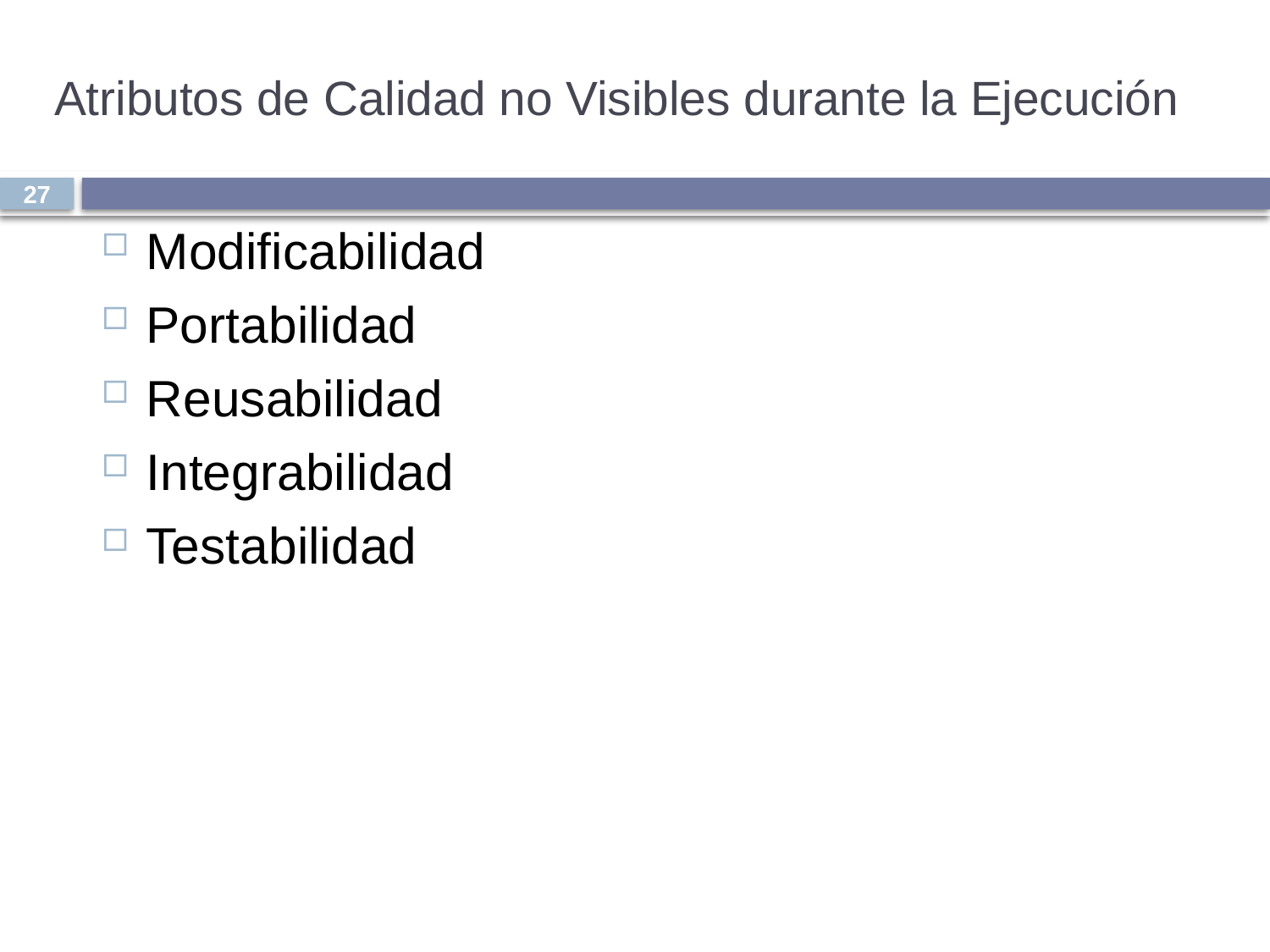

# Atributos de Calidad no Visibles durante la Ejecución
27
Modificabilidad
Portabilidad
Reusabilidad
Integrabilidad
Testabilidad